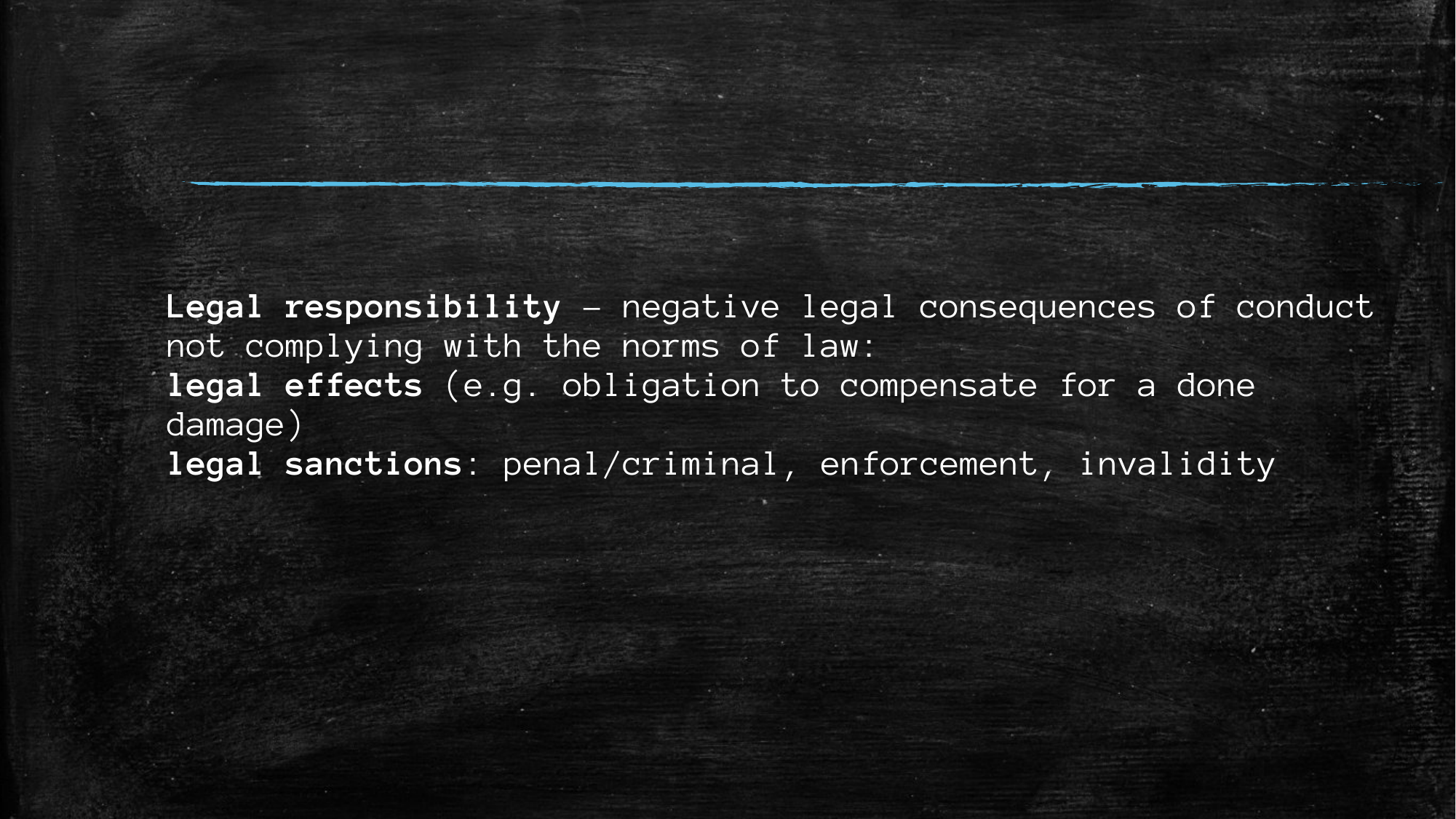

# Legal responsibility – negative legal consequences of conduct not complying with the norms of law: legal effects (e.g. obligation to compensate for a done damage) legal sanctions: penal/criminal, enforcement, invalidity